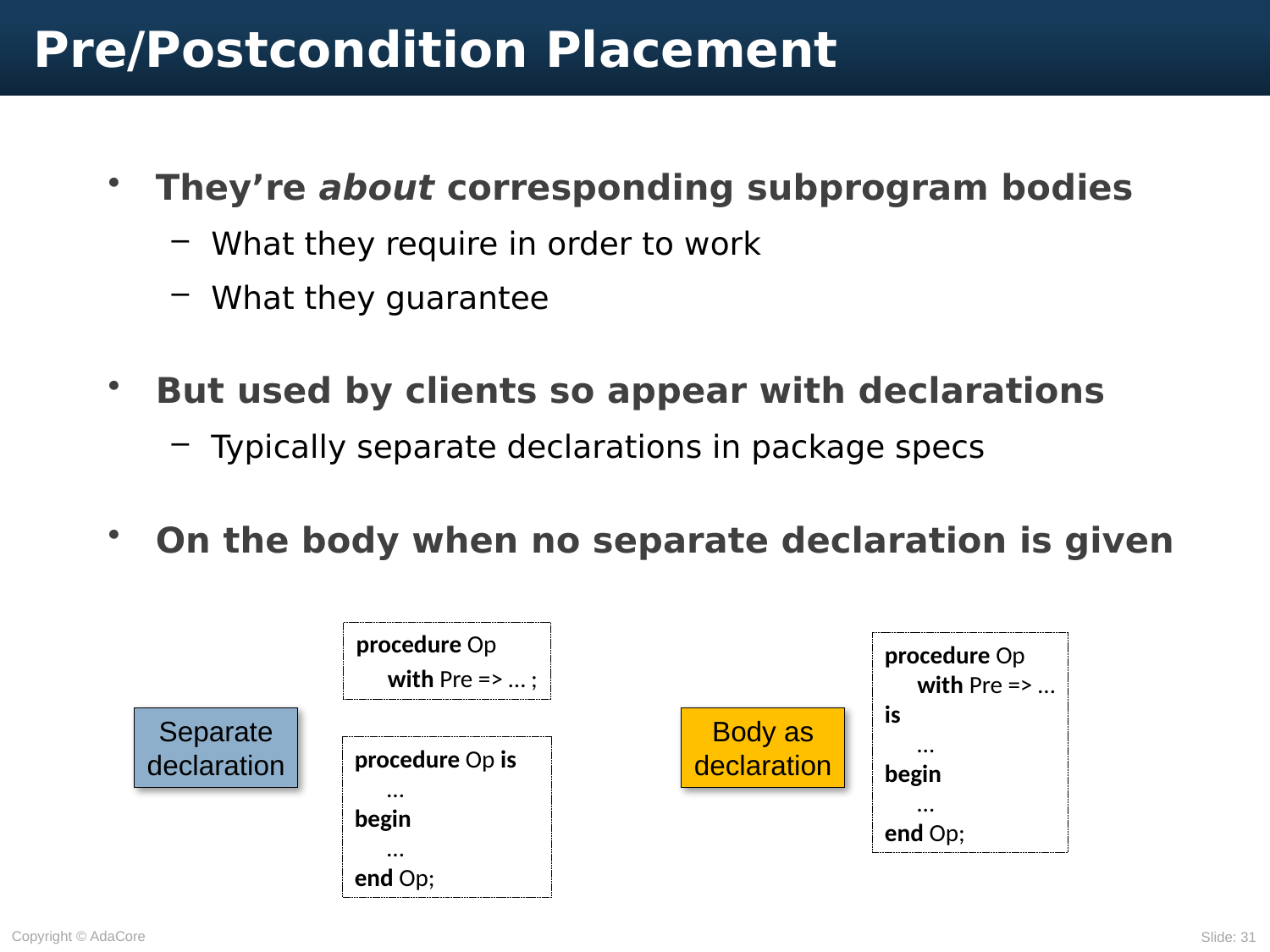

# Pre/Postcondition Placement
They’re about corresponding subprogram bodies
What they require in order to work
What they guarantee
But used by clients so appear with declarations
Typically separate declarations in package specs
On the body when no separate declaration is given
procedure Op
	with Pre => … ;
procedure Op
	with Pre => …
is
	…
begin
	…
end Op;
Separate
declaration
Body as
declaration
procedure Op is
	…
begin
	…
end Op;